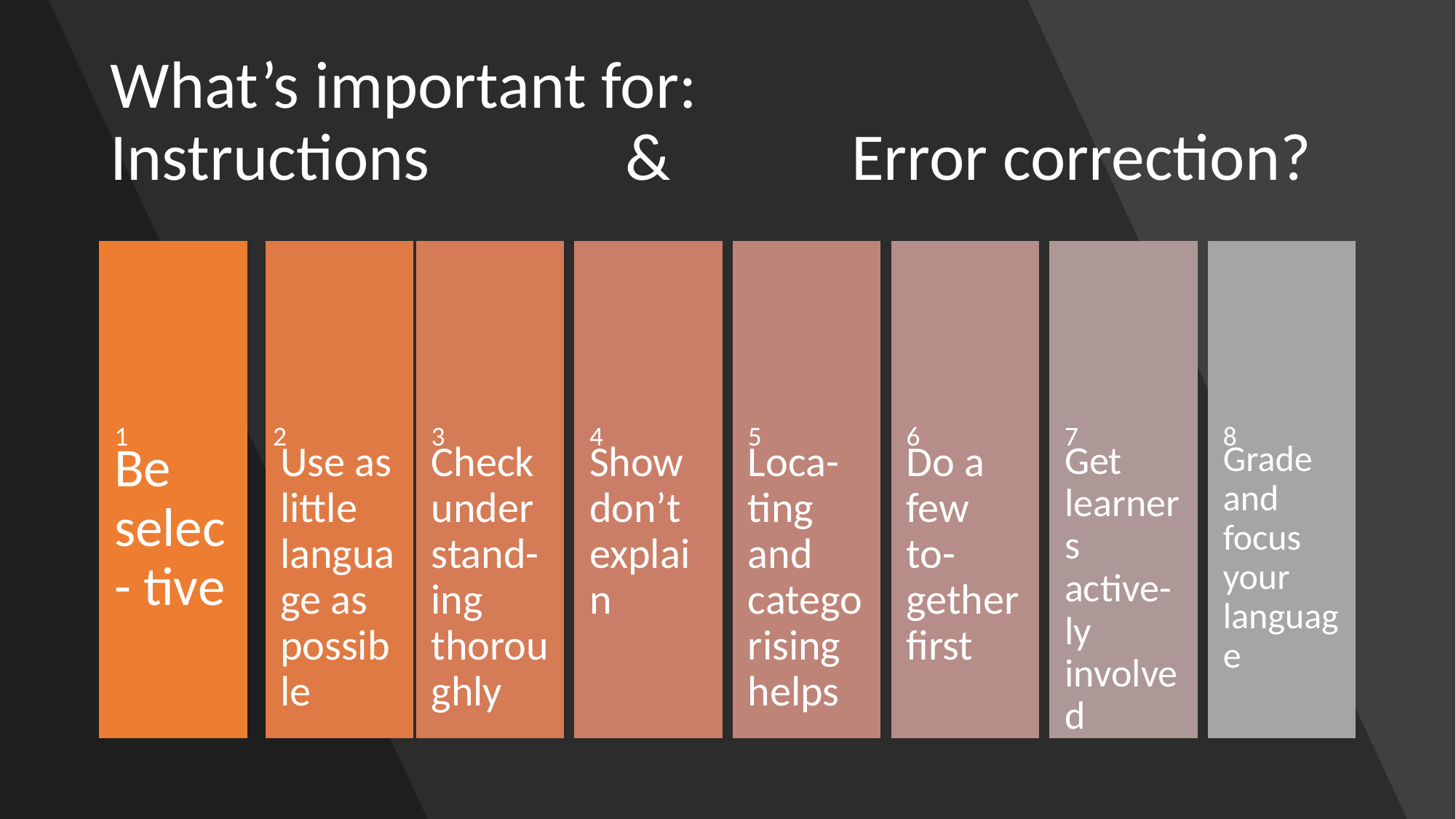

# What’s important for: Instructions             &            Error correction?
Be selec- tive
1
Use as little language as possible
2
Check understand-ing thoroughly
3
Show don’t explain
4
Loca-ting and categorising helps
5
Do a few to-gether first
6
Get learners active-ly involved
7
Grade and focus your language
8